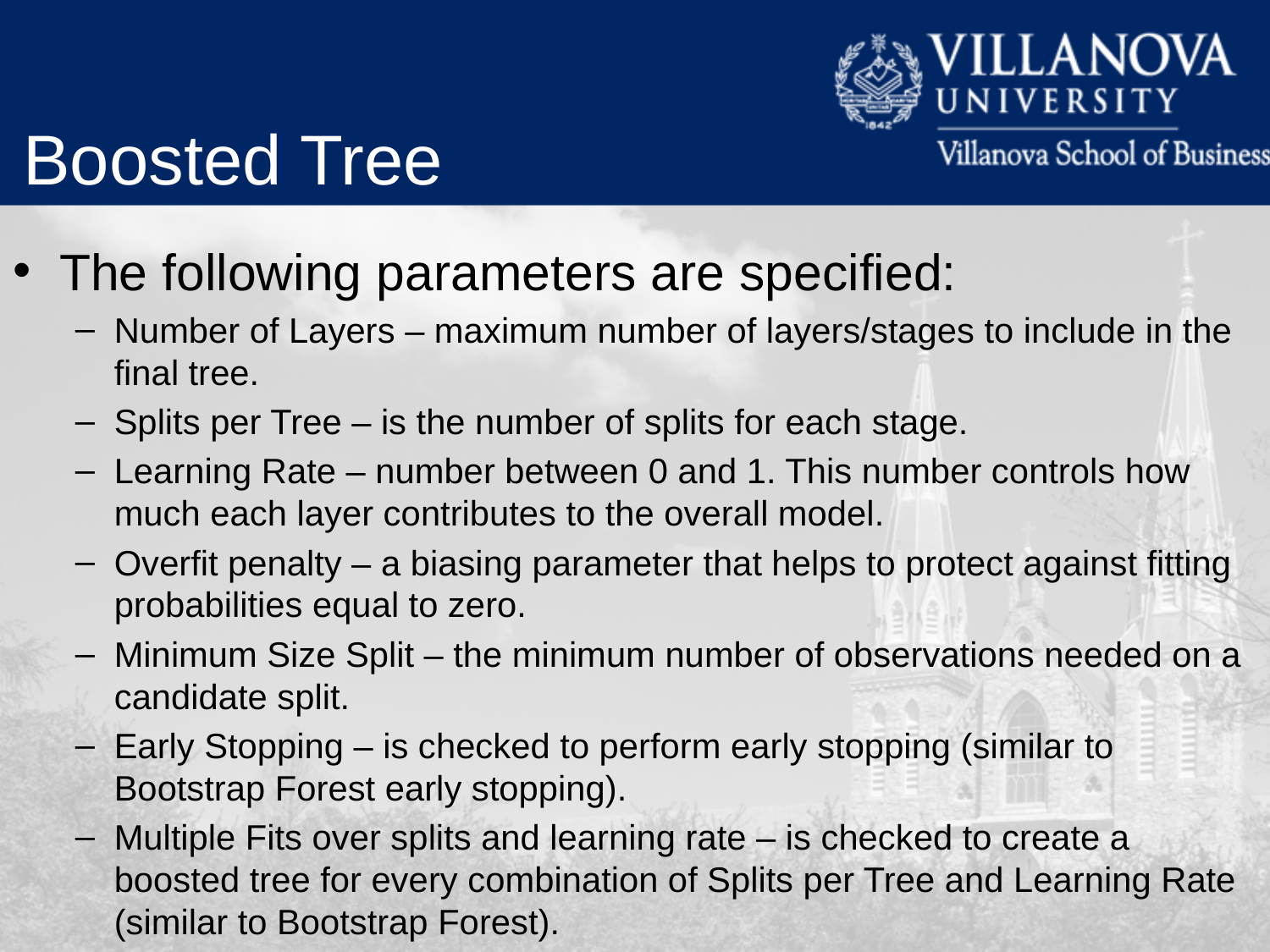

Boosted Tree
The following parameters are specified:
Number of Layers – maximum number of layers/stages to include in the final tree.
Splits per Tree – is the number of splits for each stage.
Learning Rate – number between 0 and 1. This number controls how much each layer contributes to the overall model.
Overfit penalty – a biasing parameter that helps to protect against fitting probabilities equal to zero.
Minimum Size Split – the minimum number of observations needed on a candidate split.
Early Stopping – is checked to perform early stopping (similar to Bootstrap Forest early stopping).
Multiple Fits over splits and learning rate – is checked to create a boosted tree for every combination of Splits per Tree and Learning Rate (similar to Bootstrap Forest).